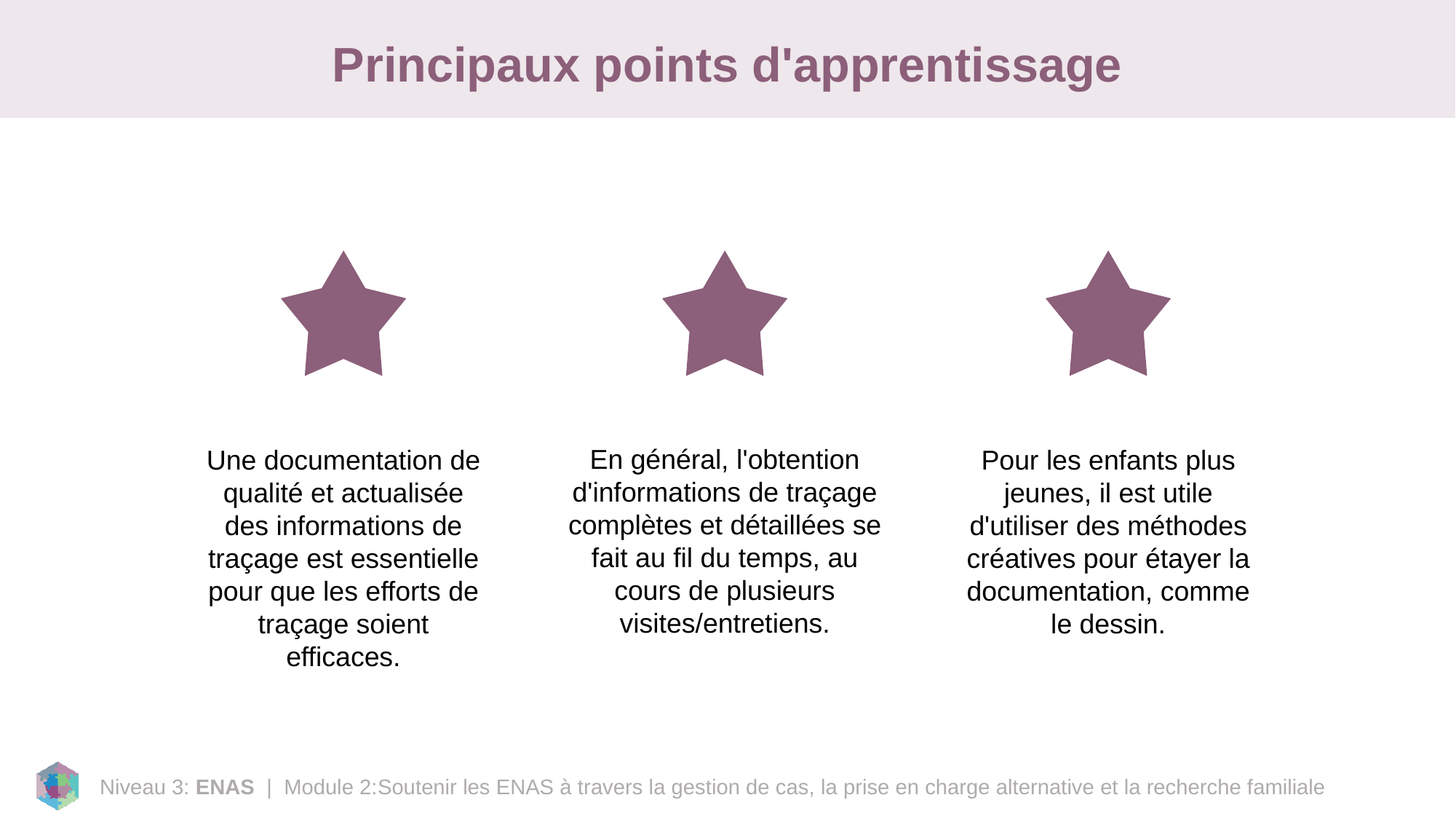

# Principaux points d'apprentissage

En général, l'obtention d'informations de traçage complètes et détaillées se fait au fil du temps, au cours de plusieurs visites/entretiens.
Une documentation de qualité et actualisée des informations de traçage est essentielle pour que les efforts de traçage soient efficaces.
Pour les enfants plus jeunes, il est utile d'utiliser des méthodes créatives pour étayer la documentation, comme le dessin.